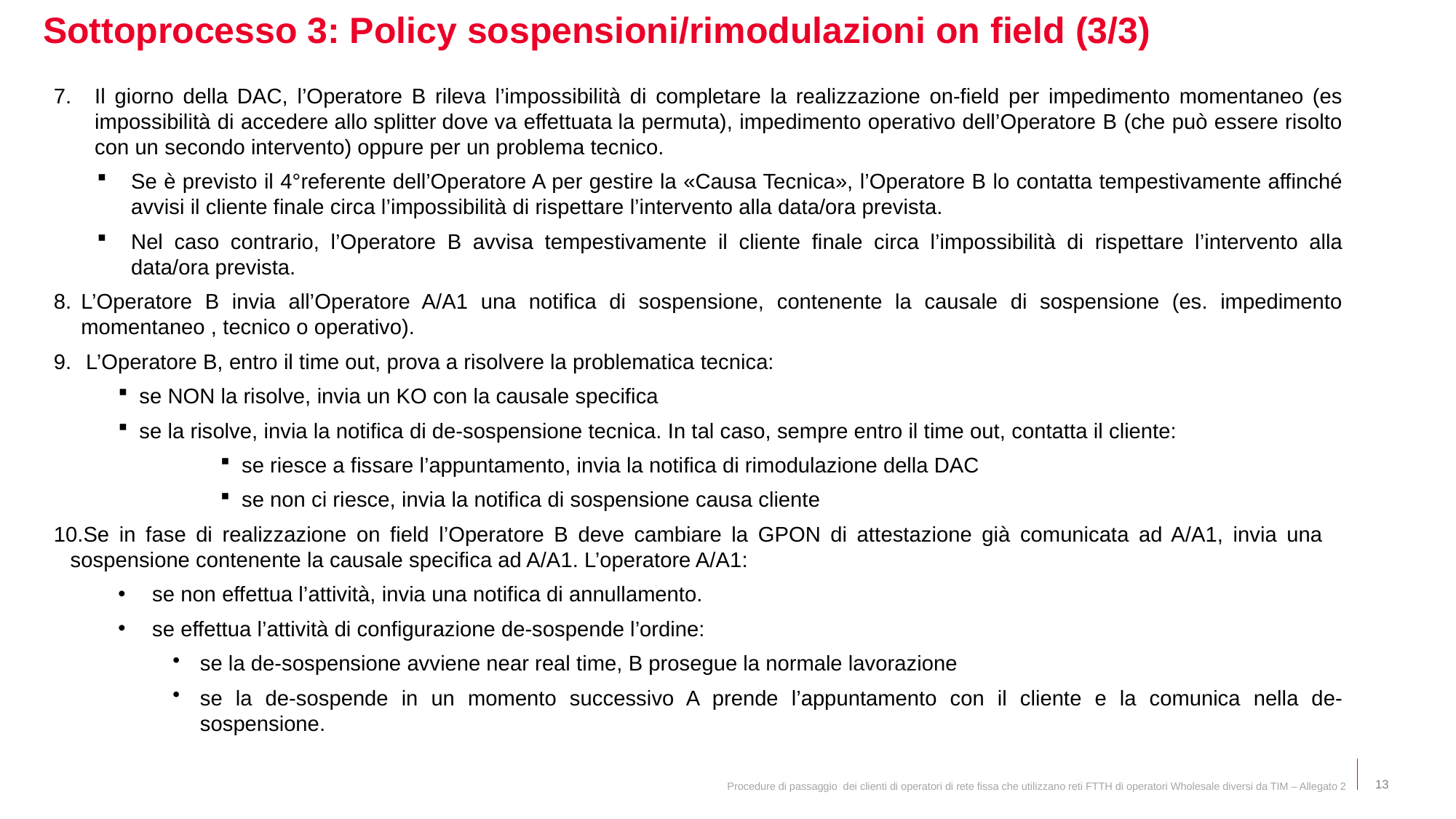

Sottoprocesso 3: Policy sospensioni/rimodulazioni on field (3/3)
Il giorno della DAC, l’Operatore B rileva l’impossibilità di completare la realizzazione on-field per impedimento momentaneo (es impossibilità di accedere allo splitter dove va effettuata la permuta), impedimento operativo dell’Operatore B (che può essere risolto con un secondo intervento) oppure per un problema tecnico.
Se è previsto il 4°referente dell’Operatore A per gestire la «Causa Tecnica», l’Operatore B lo contatta tempestivamente affinché avvisi il cliente finale circa l’impossibilità di rispettare l’intervento alla data/ora prevista.
Nel caso contrario, l’Operatore B avvisa tempestivamente il cliente finale circa l’impossibilità di rispettare l’intervento alla data/ora prevista.
L’Operatore B invia all’Operatore A/A1 una notifica di sospensione, contenente la causale di sospensione (es. impedimento momentaneo , tecnico o operativo).
L’Operatore B, entro il time out, prova a risolvere la problematica tecnica:
se NON la risolve, invia un KO con la causale specifica
se la risolve, invia la notifica di de-sospensione tecnica. In tal caso, sempre entro il time out, contatta il cliente:
se riesce a fissare l’appuntamento, invia la notifica di rimodulazione della DAC
se non ci riesce, invia la notifica di sospensione causa cliente
Se in fase di realizzazione on field l’Operatore B deve cambiare la GPON di attestazione già comunicata ad A/A1, invia una   sospensione contenente la causale specifica ad A/A1. L’operatore A/A1:
se non effettua l’attività, invia una notifica di annullamento.
se effettua l’attività di configurazione de-sospende l’ordine:
se la de-sospensione avviene near real time, B prosegue la normale lavorazione
se la de-sospende in un momento successivo A prende l’appuntamento con il cliente e la comunica nella de-sospensione.